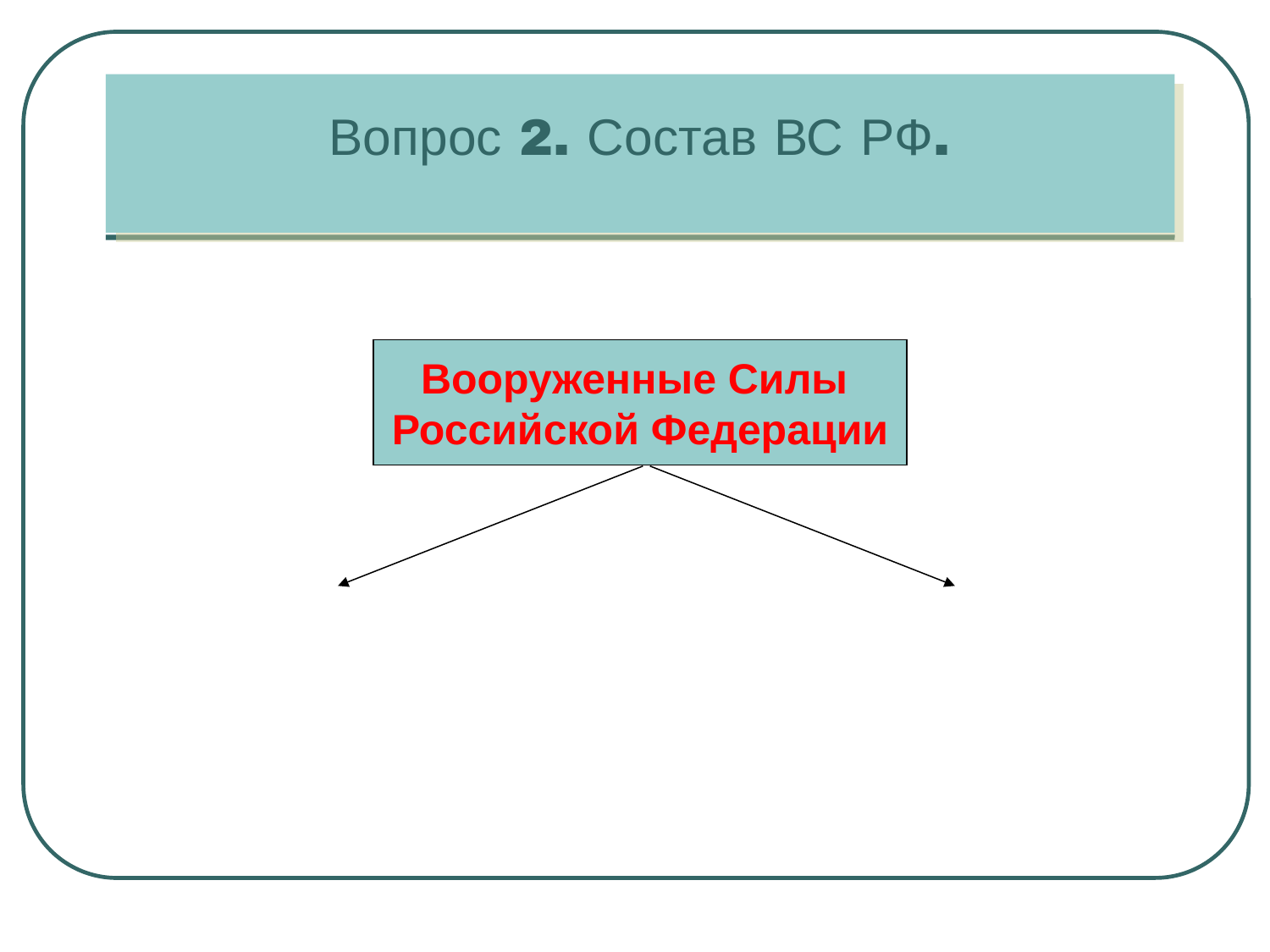

Вопрос 2. Состав ВС РФ.
Вооруженные Силы
Российской Федерации

Рода войск
РВСН
ВДВ
ВВКО
Виды  ВС РФ
ВВС
ВМФ
СВ